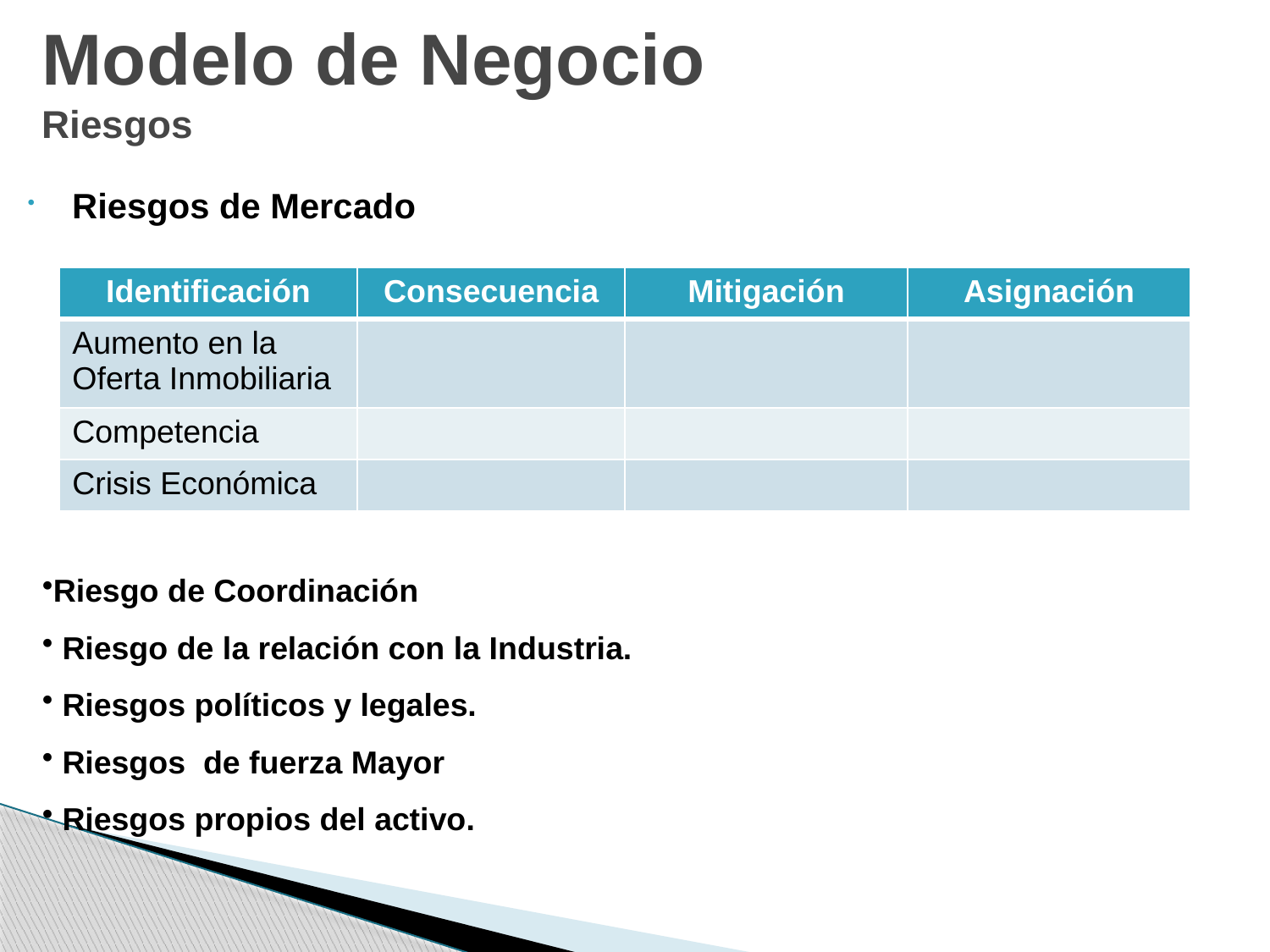

Modelo de Negocio
Riesgos
 Riesgos de Mercado
| Identificación | Consecuencia | Mitigación | Asignación |
| --- | --- | --- | --- |
| Aumento en la Oferta Inmobiliaria |  |  |  |
| Competencia |  |  |  |
| Crisis Económica |  |  |  |
Riesgo de Coordinación
 Riesgo de la relación con la Industria.
 Riesgos políticos y legales.
 Riesgos  de fuerza Mayor
 Riesgos propios del activo.